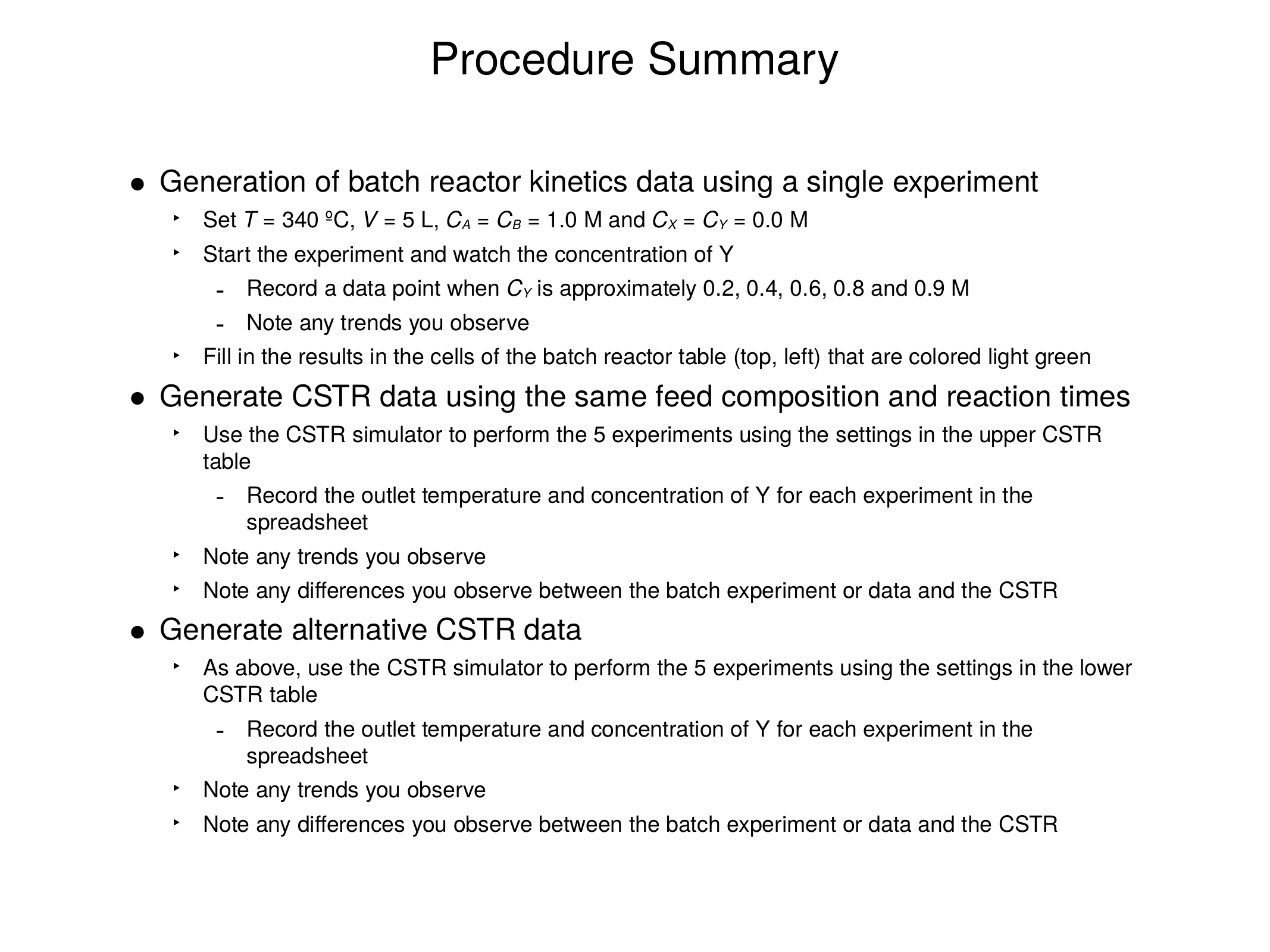

# Procedure Summary
Generation of batch reactor kinetics data using a single experiment
Set T = 340 ºC, V = 5 L, CA = CB = 1.0 M and CX = CY = 0.0 M
Start the experiment and watch the concentration of Y
Record a data point when CY is approximately 0.2, 0.4, 0.6, 0.8 and 0.9 M
Note any trends you observe
Fill in the results in the cells of the batch reactor table (top, left) that are colored light green
Generate CSTR data using the same feed composition and reaction times
Use the CSTR simulator to perform the 5 experiments using the settings in the upper CSTR table
Record the outlet temperature and concentration of Y for each experiment in the spreadsheet
Note any trends you observe
Note any differences you observe between the batch experiment or data and the CSTR
Generate alternative CSTR data
As above, use the CSTR simulator to perform the 5 experiments using the settings in the lower CSTR table
Record the outlet temperature and concentration of Y for each experiment in the spreadsheet
Note any trends you observe
Note any differences you observe between the batch experiment or data and the CSTR